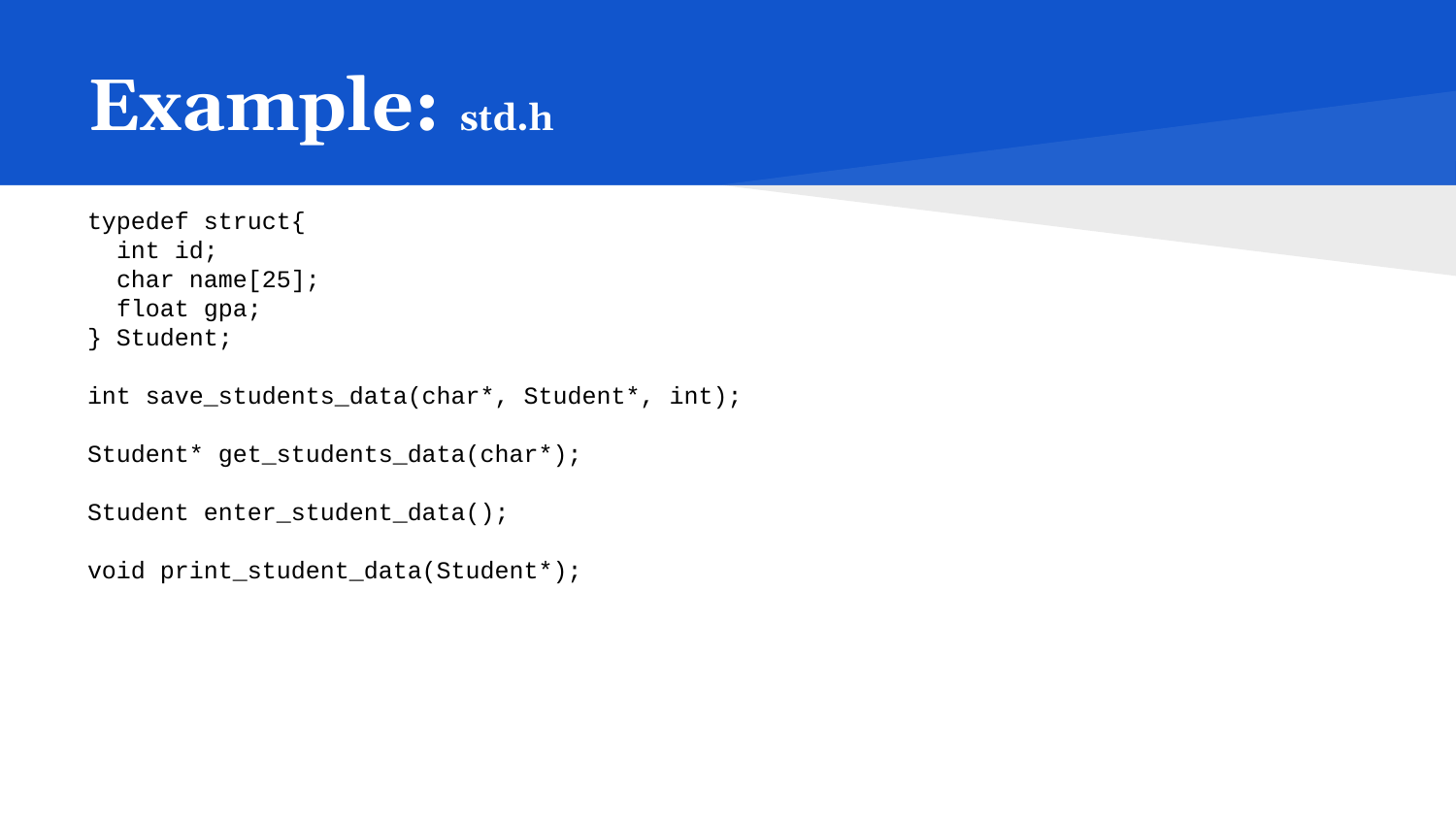

# Example: std.h
typedef struct{
  int id;
  char name[25];
  float gpa;
} Student;

int save_students_data(char*, Student*, int);

Student* get_students_data(char*);

Student enter_student_data();

void print_student_data(Student*);